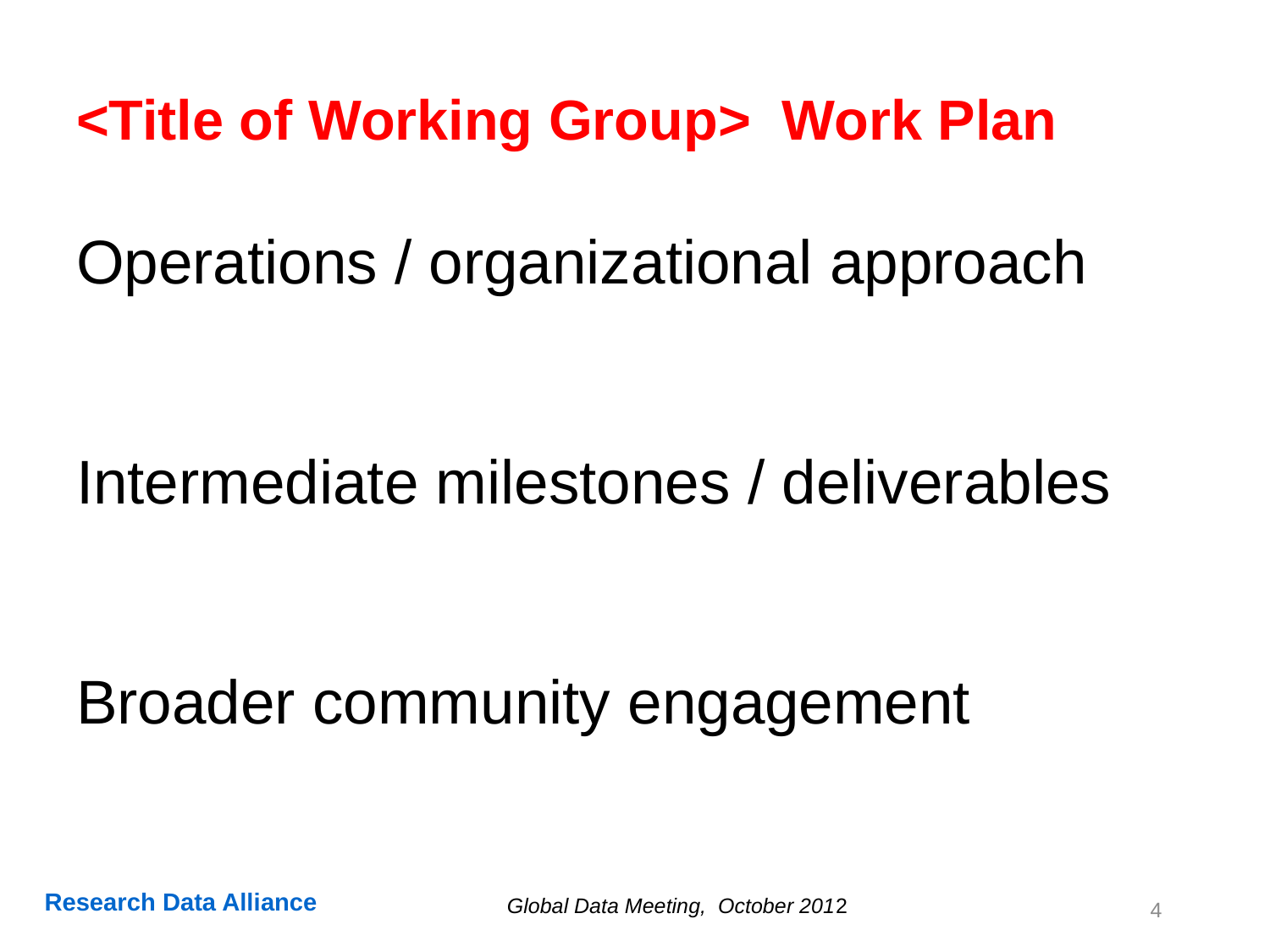

# <Title of Working Group>  Work Plan
Operations / organizational approach

Intermediate milestones / deliverables

Broader community engagement